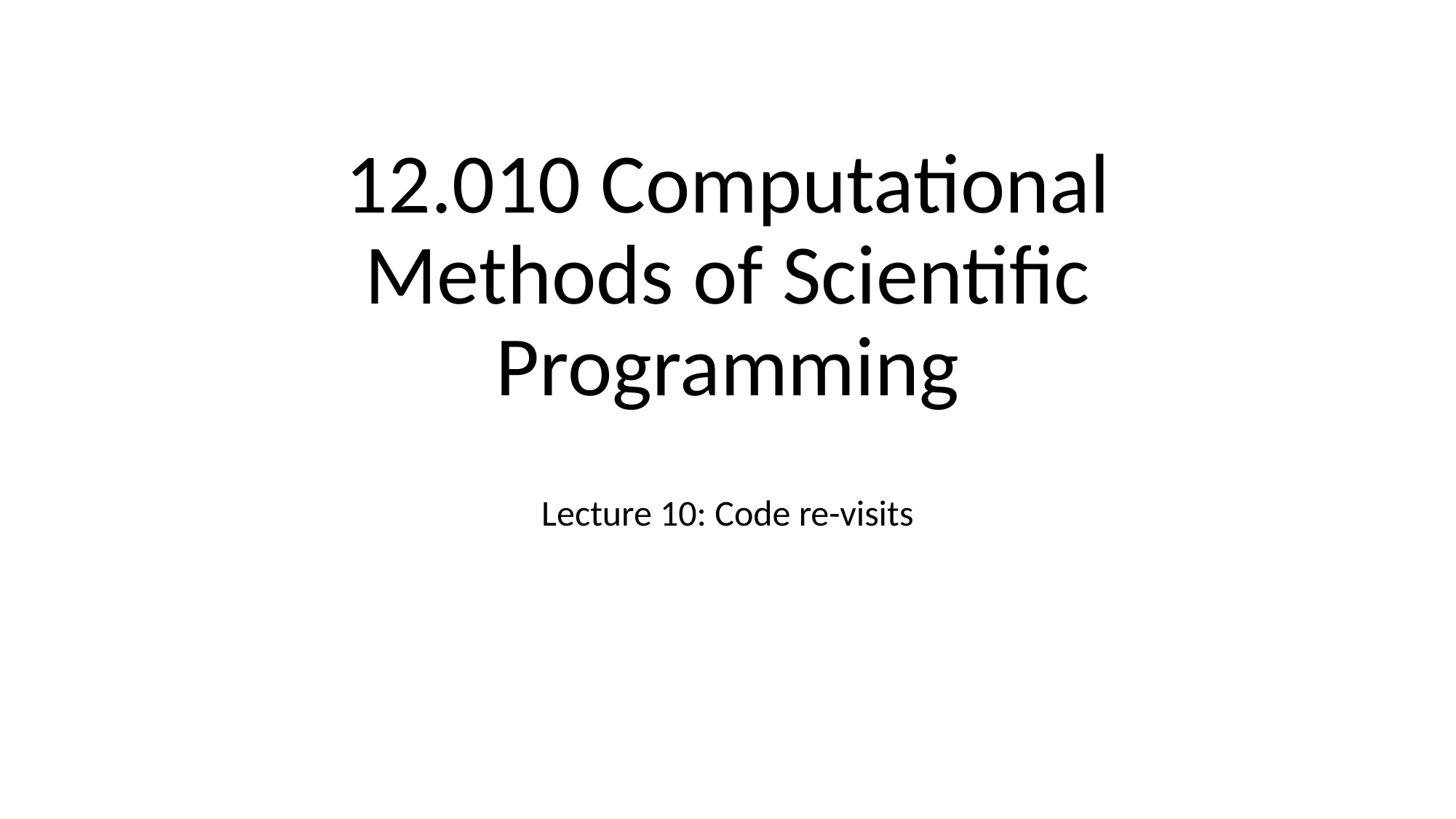

# 12.010 Computational Methods of Scientific Programming

Lecture 10: Code re-visits